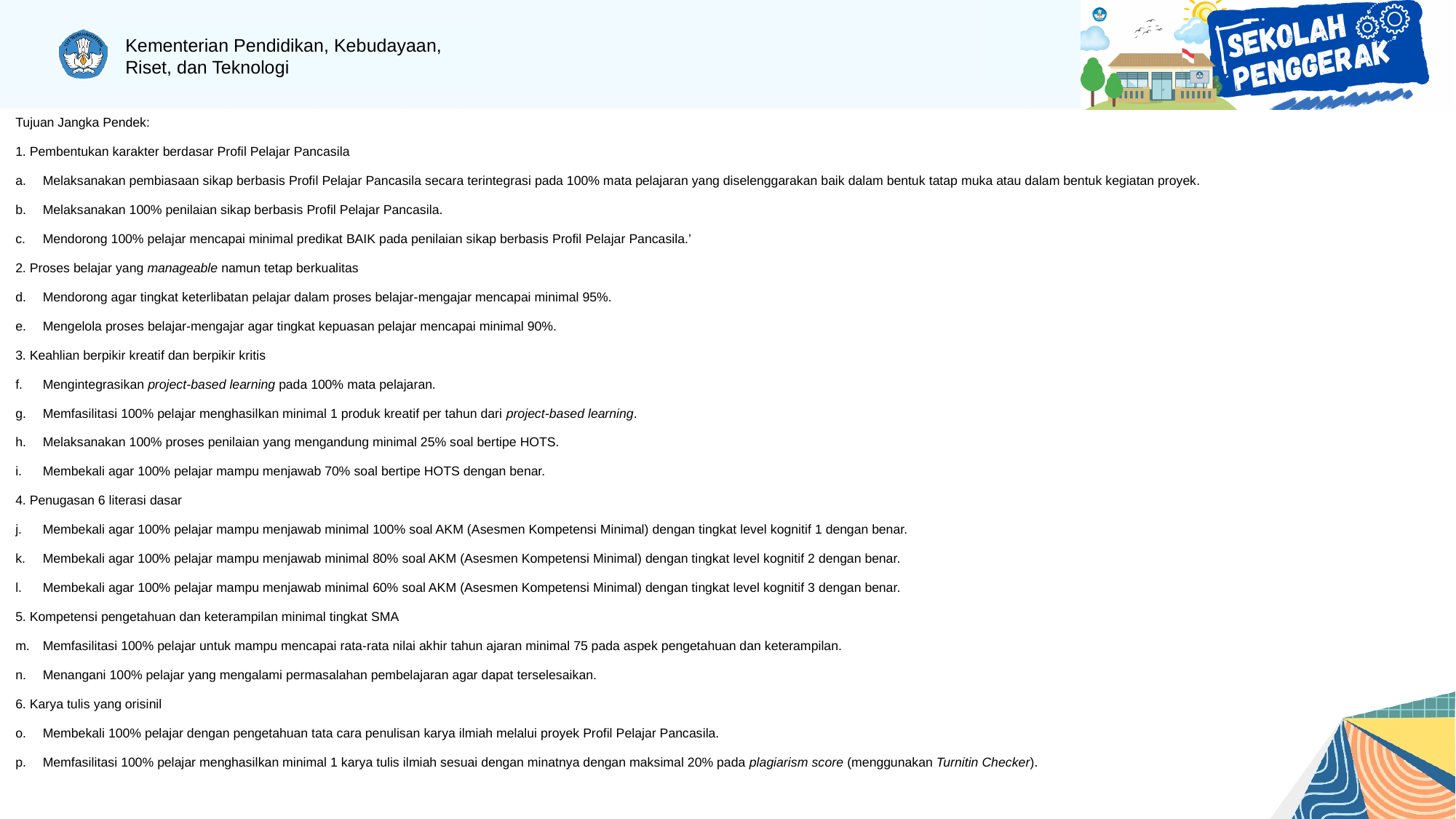

Tujuan Jangka Pendek:
1. Pembentukan karakter berdasar Profil Pelajar Pancasila
Melaksanakan pembiasaan sikap berbasis Profil Pelajar Pancasila secara terintegrasi pada 100% mata pelajaran yang diselenggarakan baik dalam bentuk tatap muka atau dalam bentuk kegiatan proyek.
Melaksanakan 100% penilaian sikap berbasis Profil Pelajar Pancasila.
Mendorong 100% pelajar mencapai minimal predikat BAIK pada penilaian sikap berbasis Profil Pelajar Pancasila.’
2. Proses belajar yang manageable namun tetap berkualitas
Mendorong agar tingkat keterlibatan pelajar dalam proses belajar-mengajar mencapai minimal 95%.
Mengelola proses belajar-mengajar agar tingkat kepuasan pelajar mencapai minimal 90%.
3. Keahlian berpikir kreatif dan berpikir kritis
Mengintegrasikan project-based learning pada 100% mata pelajaran.
Memfasilitasi 100% pelajar menghasilkan minimal 1 produk kreatif per tahun dari project-based learning.
Melaksanakan 100% proses penilaian yang mengandung minimal 25% soal bertipe HOTS.
Membekali agar 100% pelajar mampu menjawab 70% soal bertipe HOTS dengan benar.
4. Penugasan 6 literasi dasar
Membekali agar 100% pelajar mampu menjawab minimal 100% soal AKM (Asesmen Kompetensi Minimal) dengan tingkat level kognitif 1 dengan benar.
Membekali agar 100% pelajar mampu menjawab minimal 80% soal AKM (Asesmen Kompetensi Minimal) dengan tingkat level kognitif 2 dengan benar.
Membekali agar 100% pelajar mampu menjawab minimal 60% soal AKM (Asesmen Kompetensi Minimal) dengan tingkat level kognitif 3 dengan benar.
5. Kompetensi pengetahuan dan keterampilan minimal tingkat SMA
Memfasilitasi 100% pelajar untuk mampu mencapai rata-rata nilai akhir tahun ajaran minimal 75 pada aspek pengetahuan dan keterampilan.
Menangani 100% pelajar yang mengalami permasalahan pembelajaran agar dapat terselesaikan.
6. Karya tulis yang orisinil
Membekali 100% pelajar dengan pengetahuan tata cara penulisan karya ilmiah melalui proyek Profil Pelajar Pancasila.
Memfasilitasi 100% pelajar menghasilkan minimal 1 karya tulis ilmiah sesuai dengan minatnya dengan maksimal 20% pada plagiarism score (menggunakan Turnitin Checker).